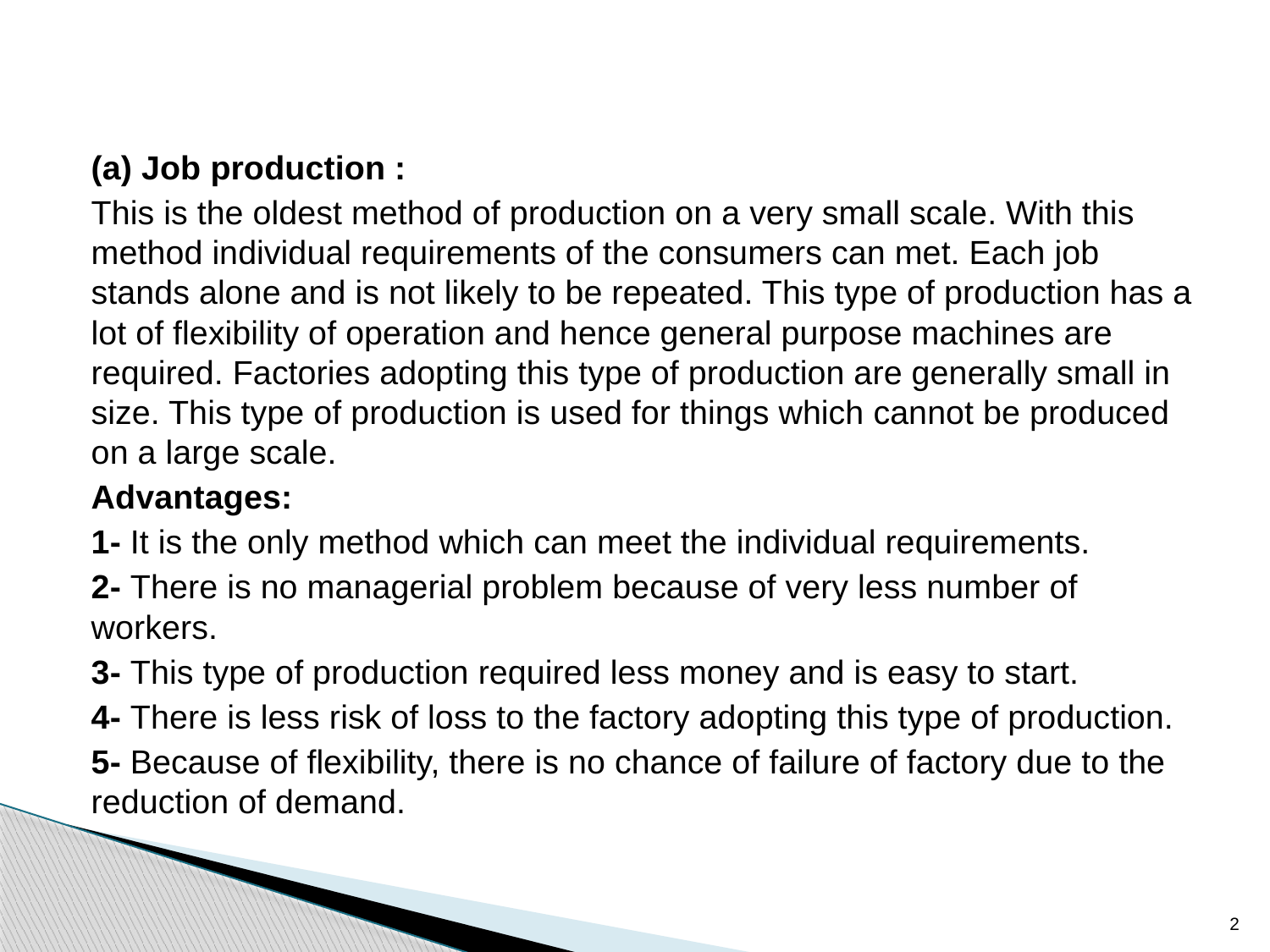

(a) Job production :
This is the oldest method of production on a very small scale. With this method individual requirements of the consumers can met. Each job stands alone and is not likely to be repeated. This type of production has a lot of flexibility of operation and hence general purpose machines are required. Factories adopting this type of production are generally small in size. This type of production is used for things which cannot be produced on a large scale.
Advantages:
1- It is the only method which can meet the individual requirements.
2- There is no managerial problem because of very less number of workers.
3- This type of production required less money and is easy to start.
4- There is less risk of loss to the factory adopting this type of production.
5- Because of flexibility, there is no chance of failure of factory due to the reduction of demand.

2